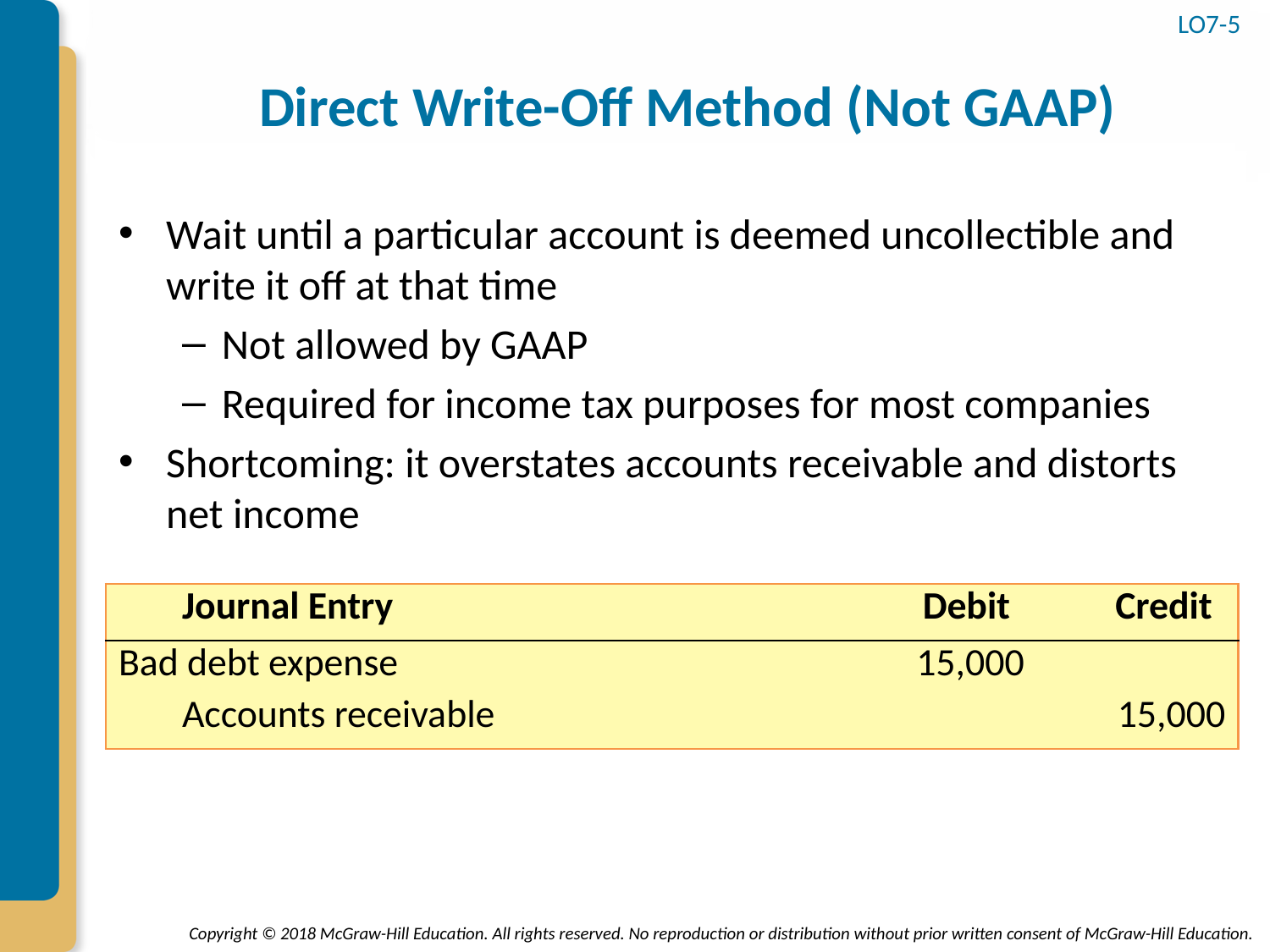

# Direct Write-Off Method (Not GAAP)
LO7-5
Wait until a particular account is deemed uncollectible and write it off at that time
Not allowed by GAAP
Required for income tax purposes for most companies
Shortcoming: it overstates accounts receivable and distorts net income
| Journal Entry | Debit | Credit |
| --- | --- | --- |
| Bad debt expense | 15,000 |  |
| Accounts receivable |  | 15,000 |